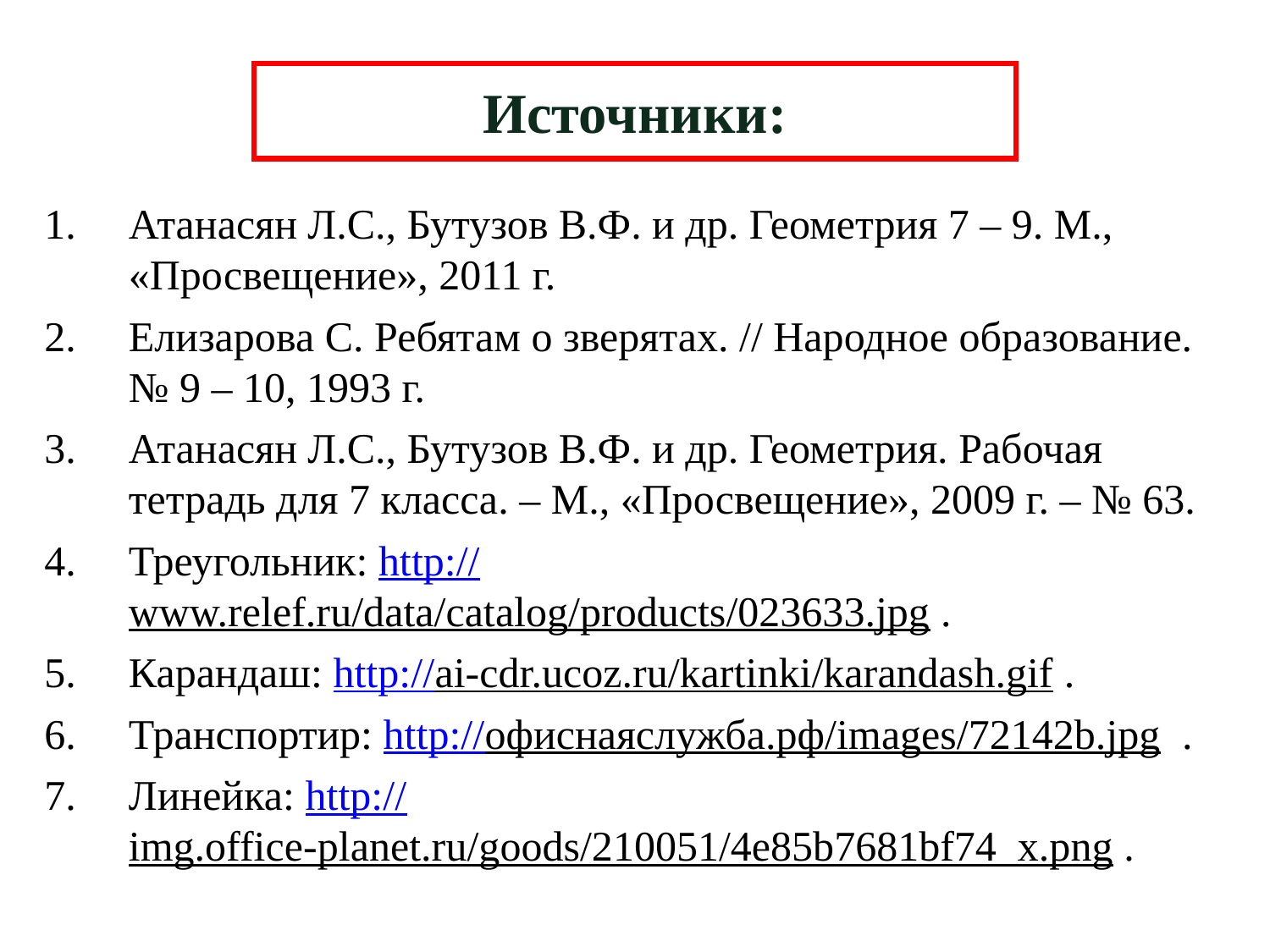

Источники:
# Атанасян Л.С., Бутузов В.Ф. и др. Геометрия 7 – 9. М., «Просвещение», 2011 г.
Елизарова С. Ребятам о зверятах. // Народное образование. № 9 – 10, 1993 г.
Атанасян Л.С., Бутузов В.Ф. и др. Геометрия. Рабочая тетрадь для 7 класса. – М., «Просвещение», 2009 г. – № 63.
Треугольник: http://www.relef.ru/data/catalog/products/023633.jpg .
Карандаш: http://ai-cdr.ucoz.ru/kartinki/karandash.gif .
Транспортир: http://офиснаяслужба.рф/images/72142b.jpg  .
Линейка: http://img.office-planet.ru/goods/210051/4e85b7681bf74_x.png .